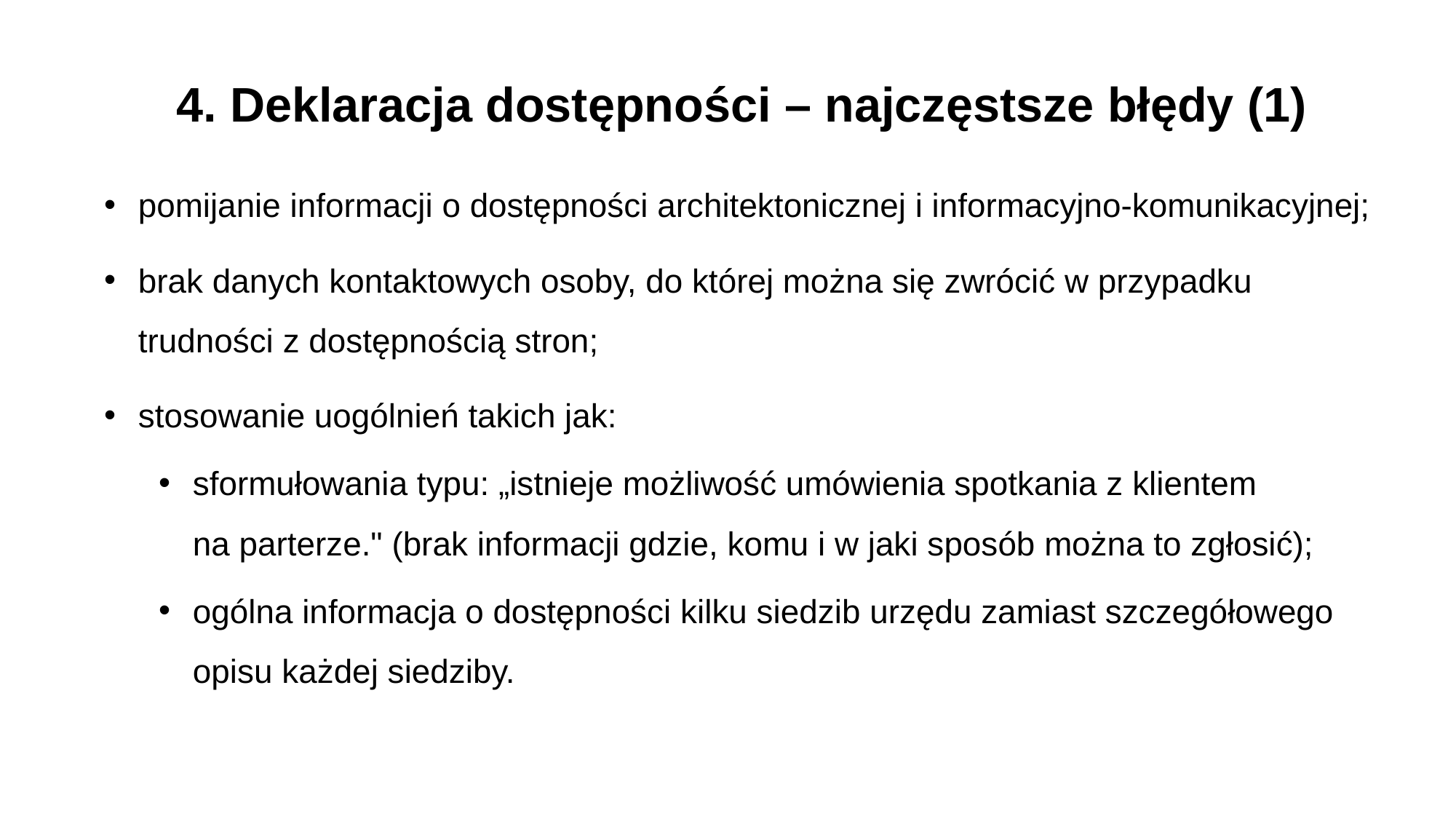

4. Deklaracja dostępności – najczęstsze błędy (1)
pomijanie informacji o dostępności architektonicznej i informacyjno-komunikacyjnej;
brak danych kontaktowych osoby, do której można się zwrócić w przypadku trudności z dostępnością stron;
stosowanie uogólnień takich jak:
sformułowania typu: „istnieje możliwość umówienia spotkania z klientem
na parterze." (brak informacji gdzie, komu i w jaki sposób można to zgłosić);
ogólna informacja o dostępności kilku siedzib urzędu zamiast szczegółowego opisu każdej siedziby.